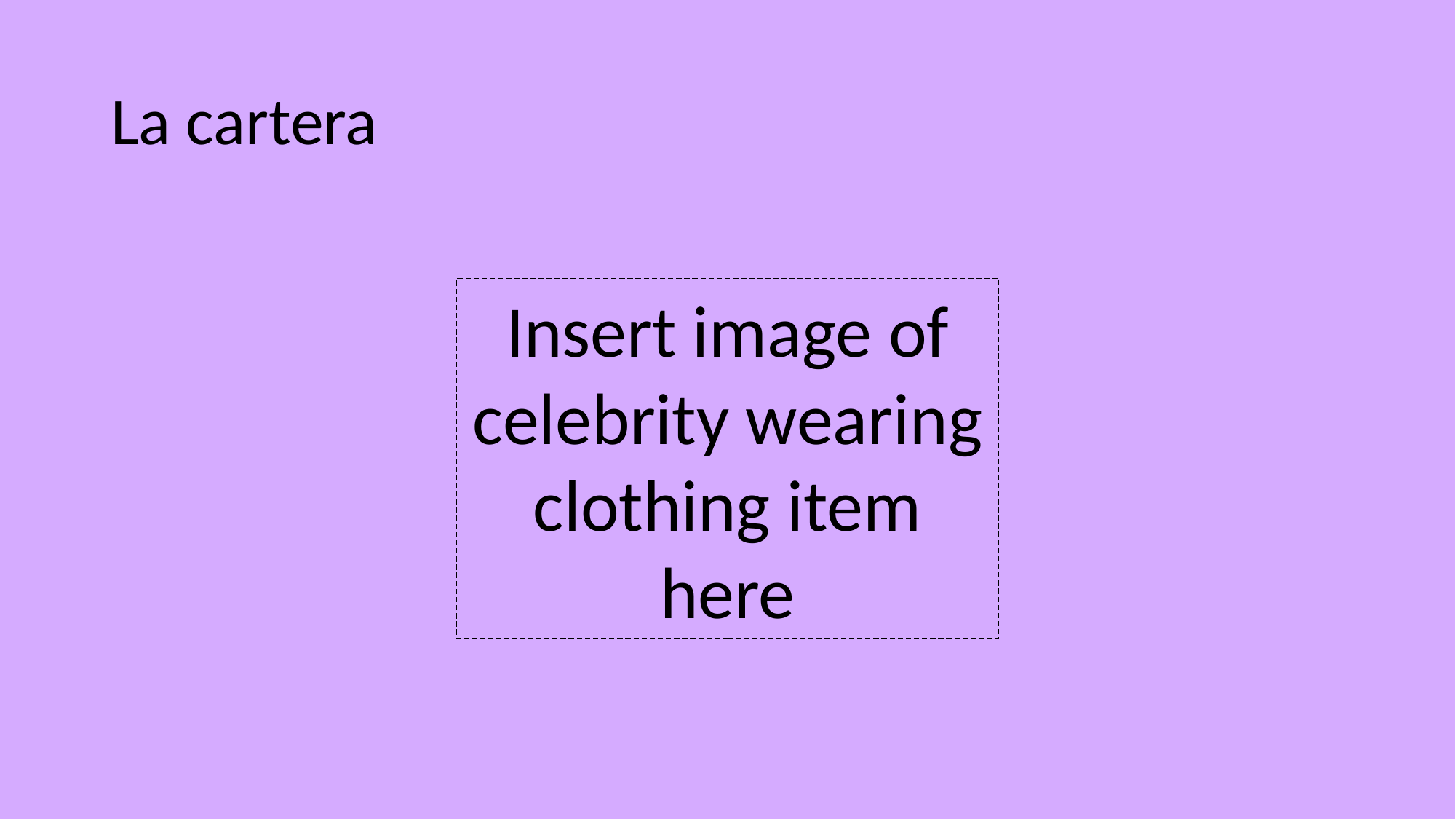

# La cartera
Insert image of celebrity wearing clothing item here